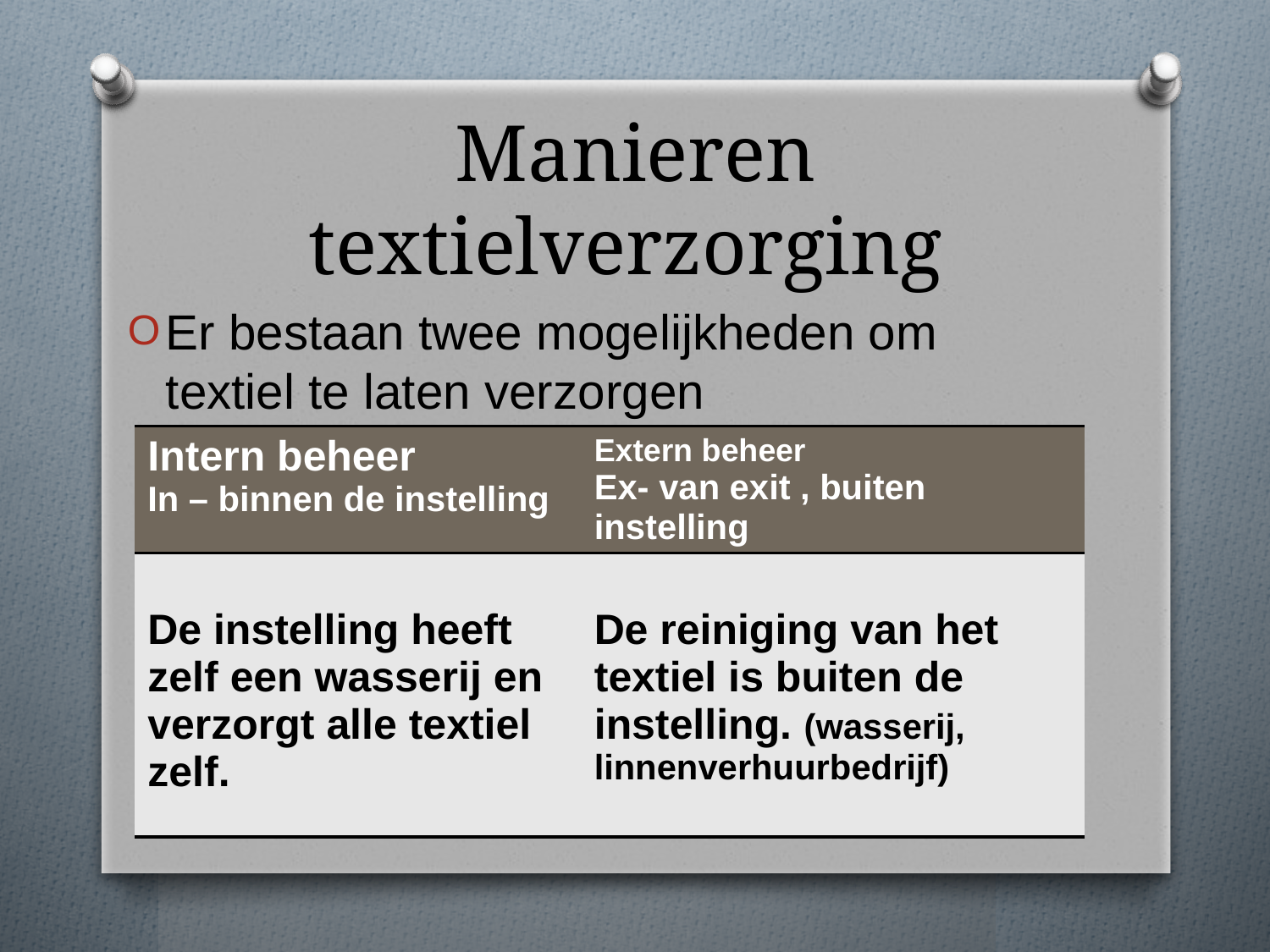

# Manieren textielverzorging
Er bestaan twee mogelijkheden om textiel te laten verzorgen
| Intern beheer In – binnen de instelling | Extern beheer Ex- van exit , buiten instelling |
| --- | --- |
| De instelling heeft zelf een wasserij en verzorgt alle textiel zelf. | De reiniging van het textiel is buiten de instelling. (wasserij, linnenverhuurbedrijf) |